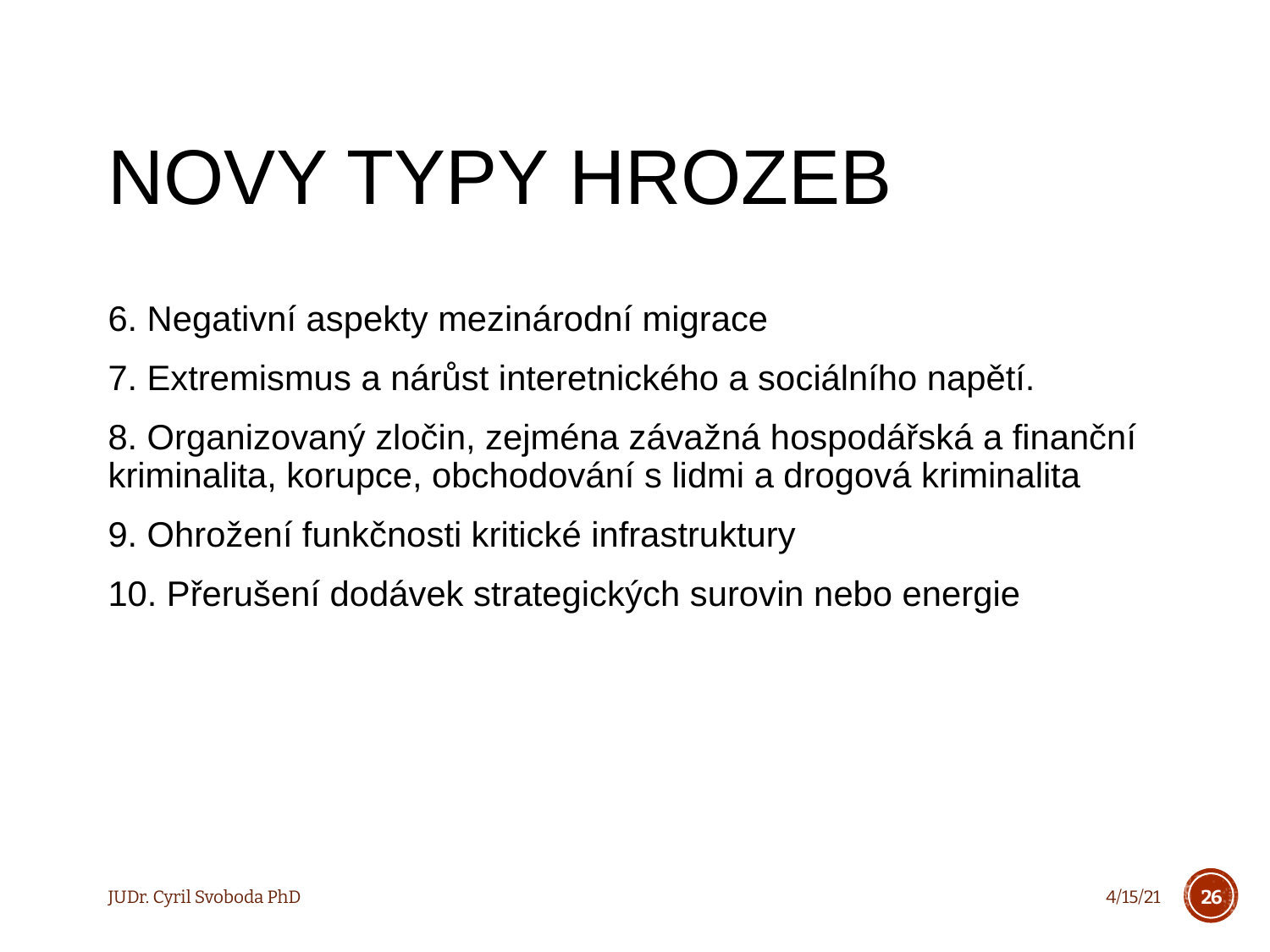

# Novy typy hrozeb
6. Negativní aspekty mezinárodní migrace
7. Extremismus a nárůst interetnického a sociálního napětí.
8. Organizovaný zločin, zejména závažná hospodářská a finanční kriminalita, korupce, obchodování s lidmi a drogová kriminalita
9. Ohrožení funkčnosti kritické infrastruktury
10. Přerušení dodávek strategických surovin nebo energie
JUDr. Cyril Svoboda PhD
4/15/21
26